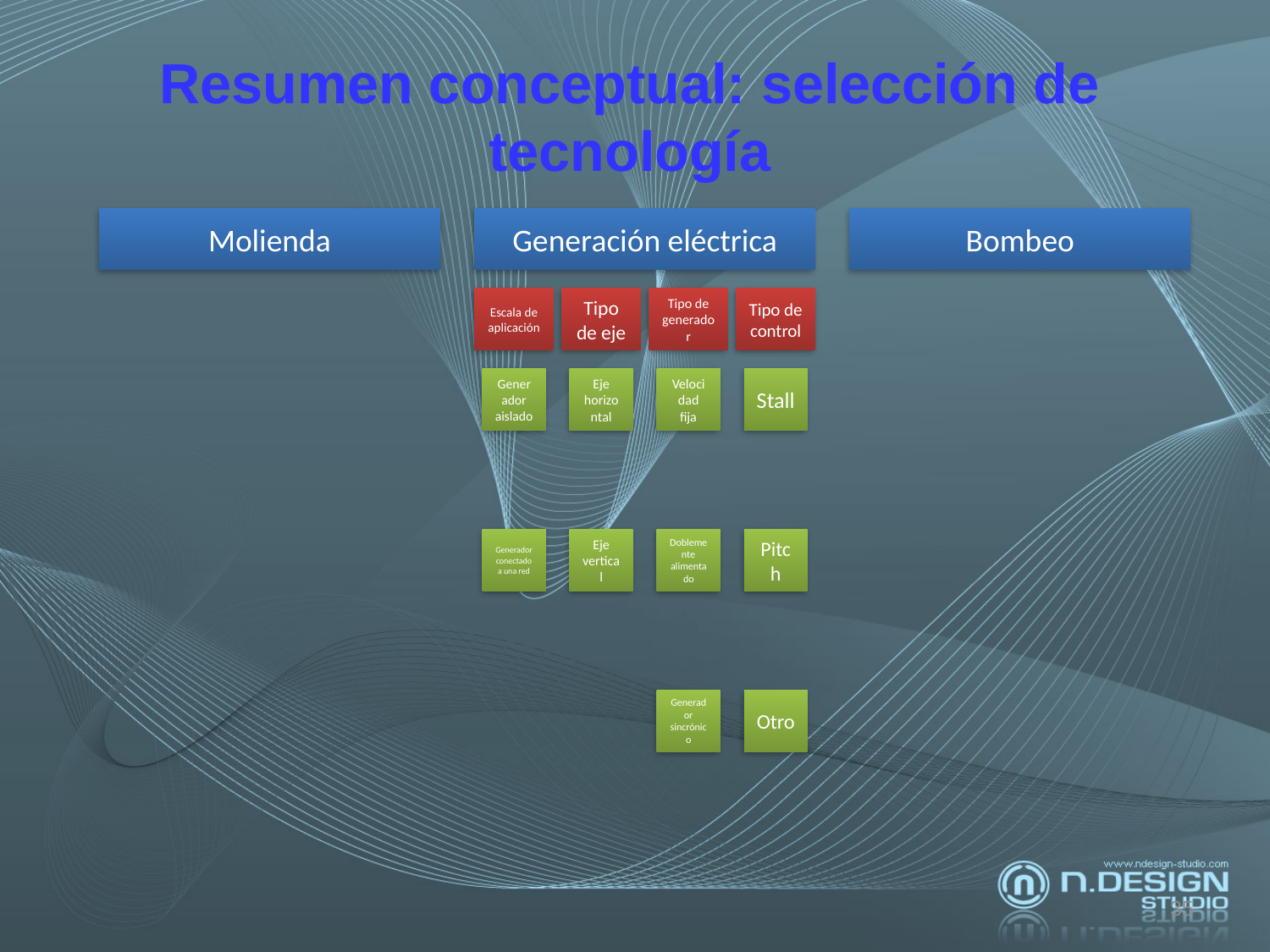

Resumen conceptual: selección de tecnología
Generación eléctrica
Escala de aplicación
Tipo de eje
Generador conectado a una red
Generador aislado
Tipo de generador
Tipo de control
Eje horizontal
Eje vertical
Velocidad fija
Doblemente alimentado
Generador sincrónico
Stall
Pitch
Molienda
Bombeo
Otro
35